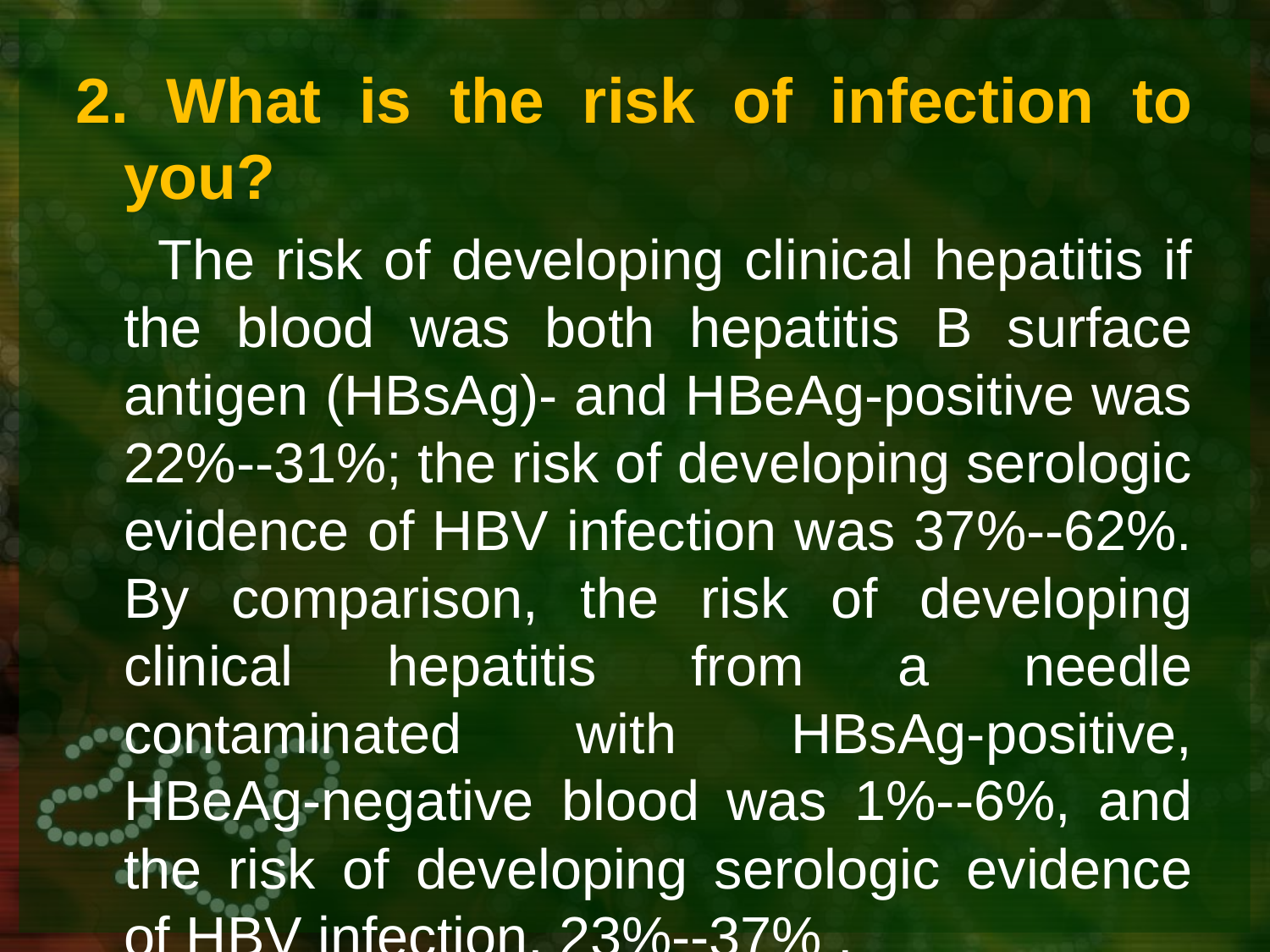

2. What is the risk of infection to you?
    The risk of developing clinical hepatitis if the blood was both hepatitis B surface antigen (HBsAg)- and HBeAg-positive was 22%--31%; the risk of developing serologic evidence of HBV infection was 37%--62%. By comparison, the risk of developing clinical hepatitis from a needle contaminated with HBsAg-positive, HBeAg-negative blood was 1%--6%, and the risk of developing serologic evidence of HBV infection, 23%--37% .